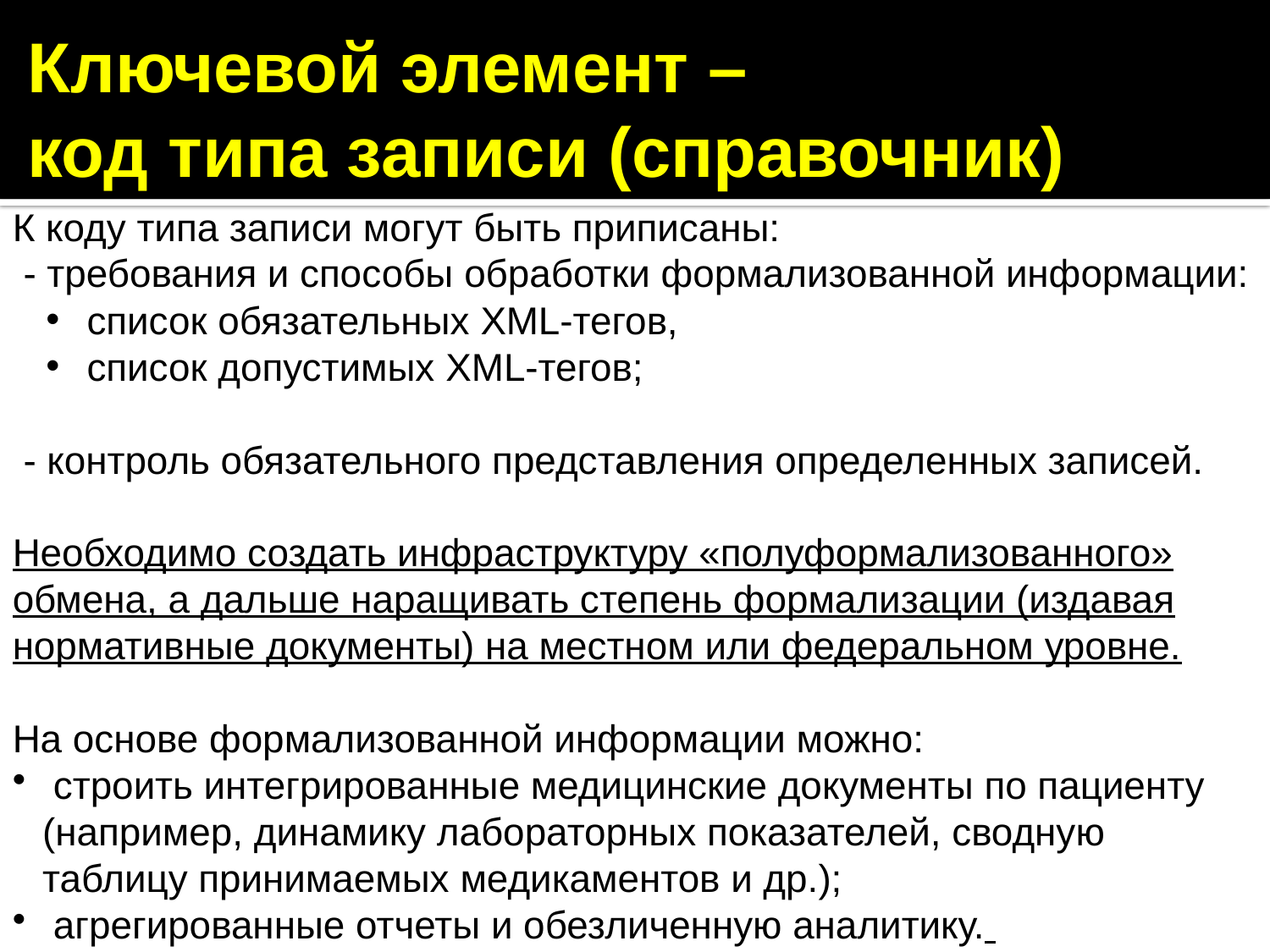

Ключевой элемент –
код типа записи (справочник)
К коду типа записи могут быть приписаны:
 - требования и способы обработки формализованной информации:
 список обязательных XML-тегов,
 список допустимых XML-тегов;

 - контроль обязательного представления определенных записей.

Необходимо создать инфраструктуру «полуформализованного» обмена, а дальше наращивать степень формализации (издавая нормативные документы) на местном или федеральном уровне.

На основе формализованной информации можно:
 строить интегрированные медицинские документы по пациенту (например, динамику лабораторных показателей, сводную таблицу принимаемых медикаментов и др.);
 агрегированные отчеты и обезличенную аналитику.